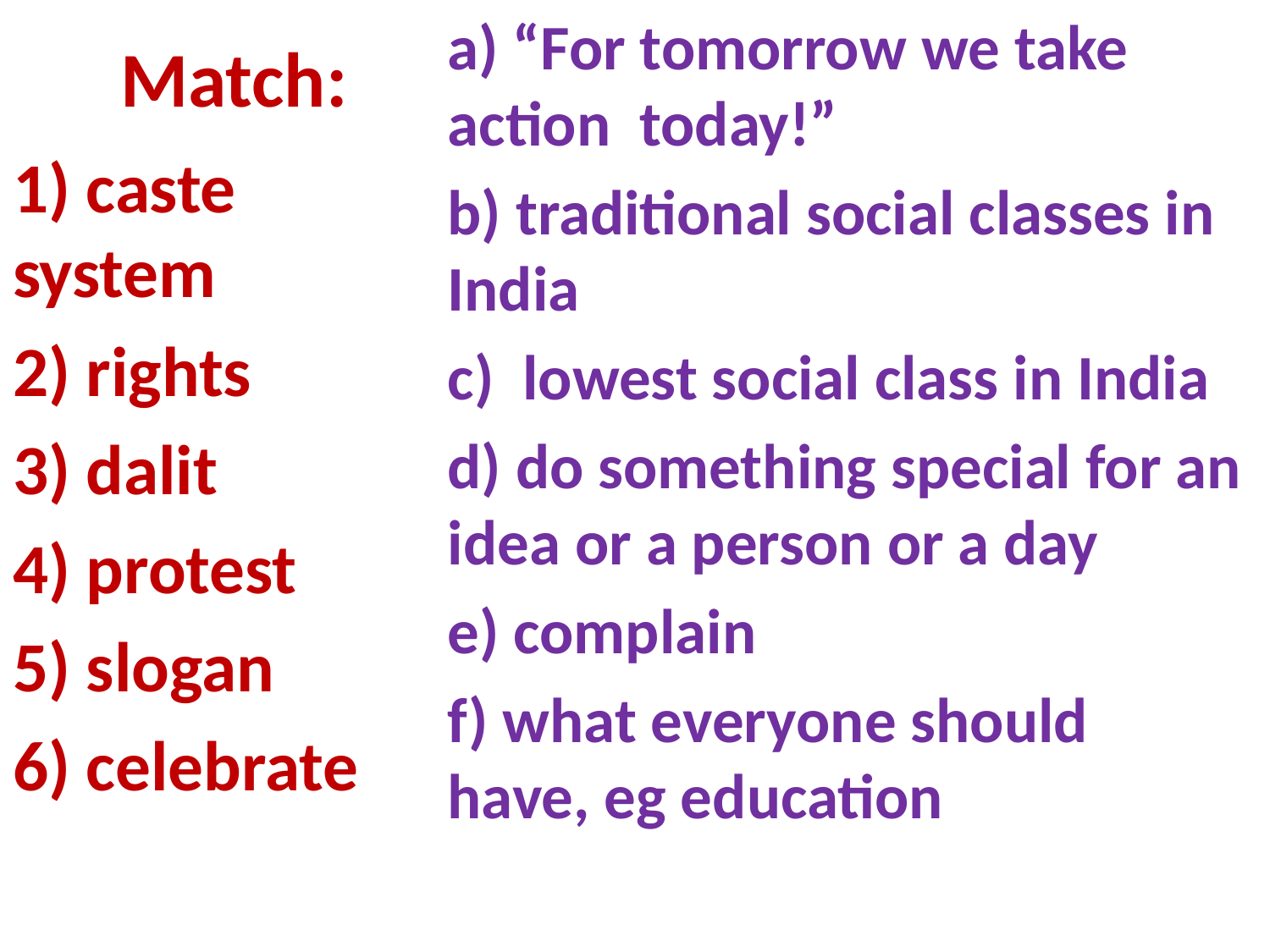

a) “For tomorrow we take action  today!”
b) traditional social classes in India
c)  lowest social class in India
d) do something special for an idea or a person or a day
e) complain
f) what everyone should have, eg education

# Match:
1) caste system
2) rights
3) dalit
4) protest
5) slogan
6) celebrate